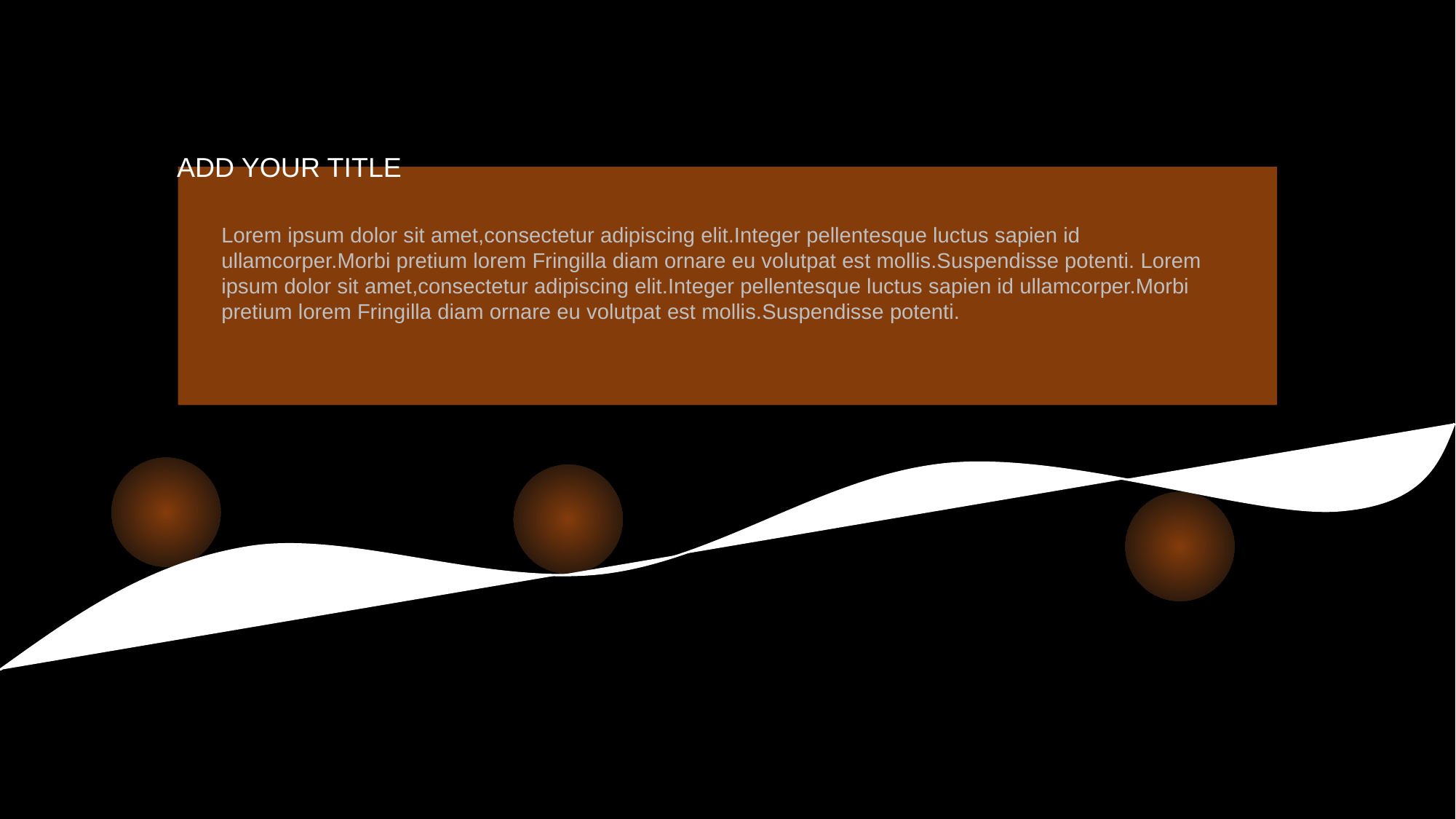

ADD YOUR TITLE

Lorem ipsum dolor sit amet,consectetur adipiscing elit.Integer pellentesque luctus sapien id ullamcorper.Morbi pretium lorem Fringilla diam ornare eu volutpat est mollis.Suspendisse potenti. Lorem ipsum dolor sit amet,consectetur adipiscing elit.Integer pellentesque luctus sapien id ullamcorper.Morbi pretium lorem Fringilla diam ornare eu volutpat est mollis.Suspendisse potenti.